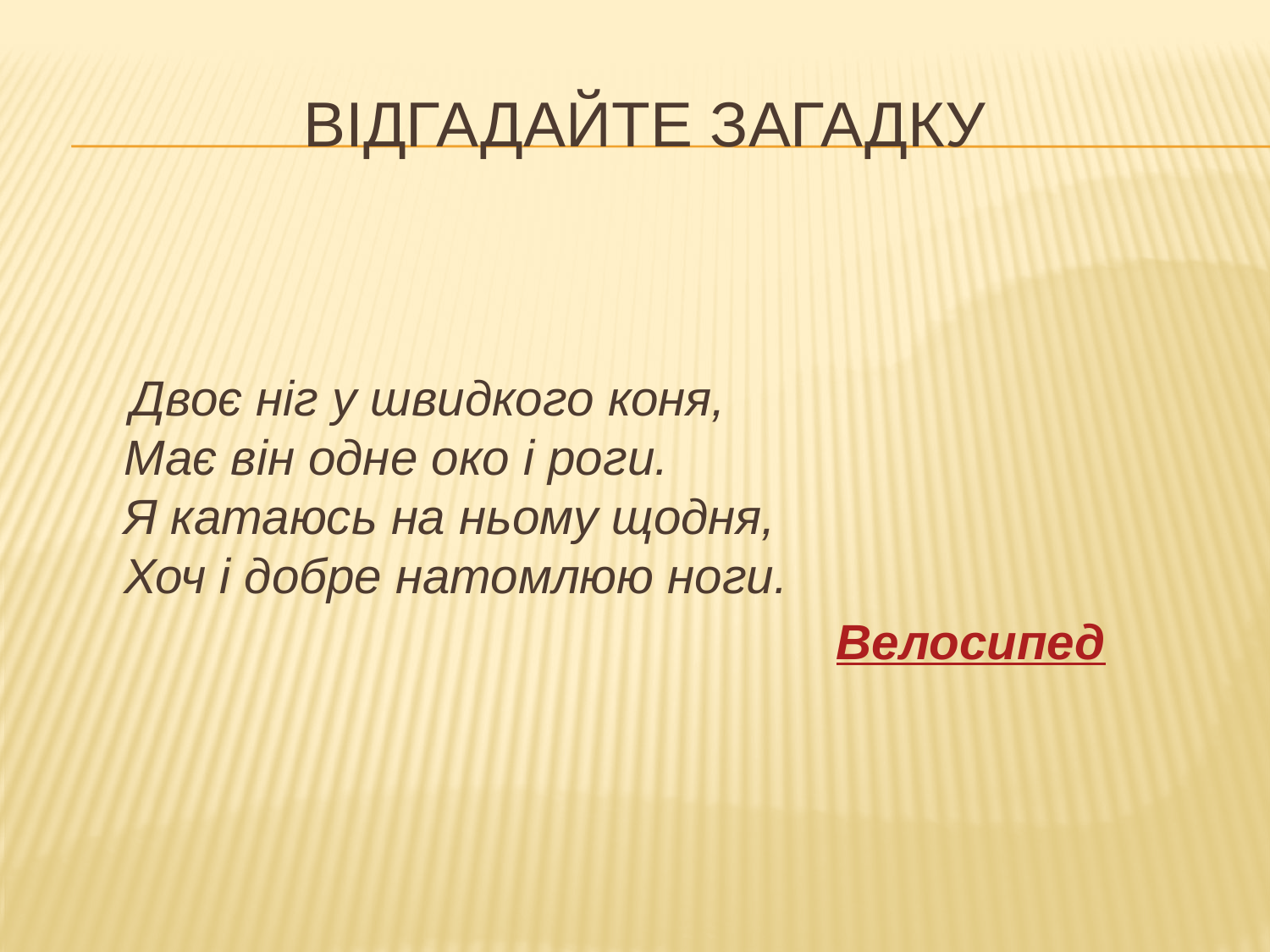

# Відгадайте загадку

    Двоє ніг у швидкого коня,
Має він одне око і роги.
Я катаюсь на ньому щодня,
Хоч і добре натомлюю ноги.

Велосипед